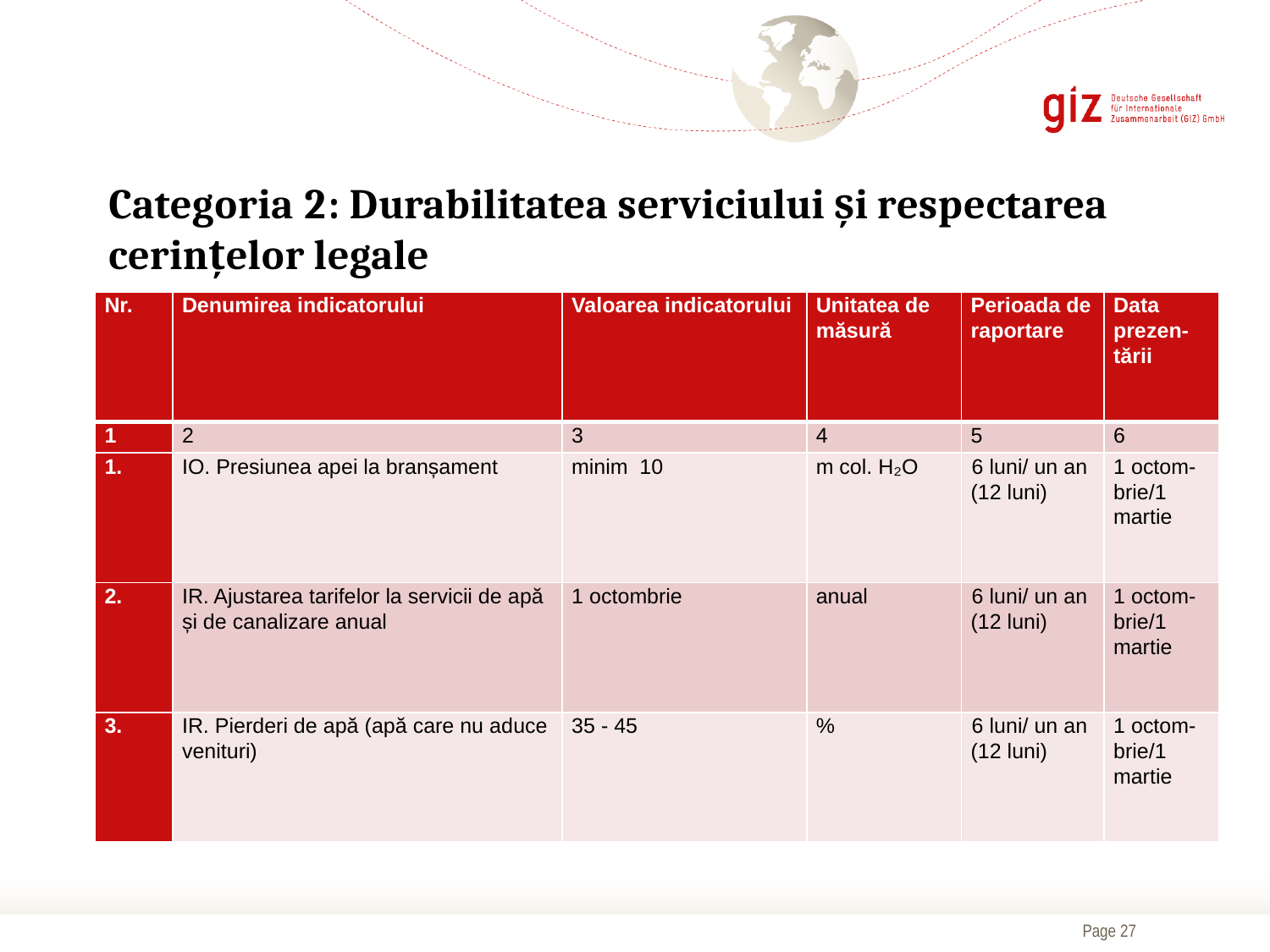

# Categoria 2: Durabilitatea serviciului și respectarea cerințelor legale
| Nr. | Denumirea indicatorului | Valoarea indicatorului | Unitatea de măsură | Perioada de raportare | Data prezen-tării |
| --- | --- | --- | --- | --- | --- |
| 1 | 2 | 3 | 4 | 5 | 6 |
| 1. | IO. Presiunea apei la branșament | minim 10 | m col. H₂O | 6 luni/ un an (12 luni) | 1 octom-brie/1 martie |
| 2. | IR. Ajustarea tarifelor la servicii de apă și de canalizare anual | 1 octombrie | anual | 6 luni/ un an (12 luni) | 1 octom-brie/1 martie |
| 3. | IR. Pierderi de apă (apă care nu aduce venituri) | 35 - 45 | % | 6 luni/ un an (12 luni) | 1 octom-brie/1 martie |